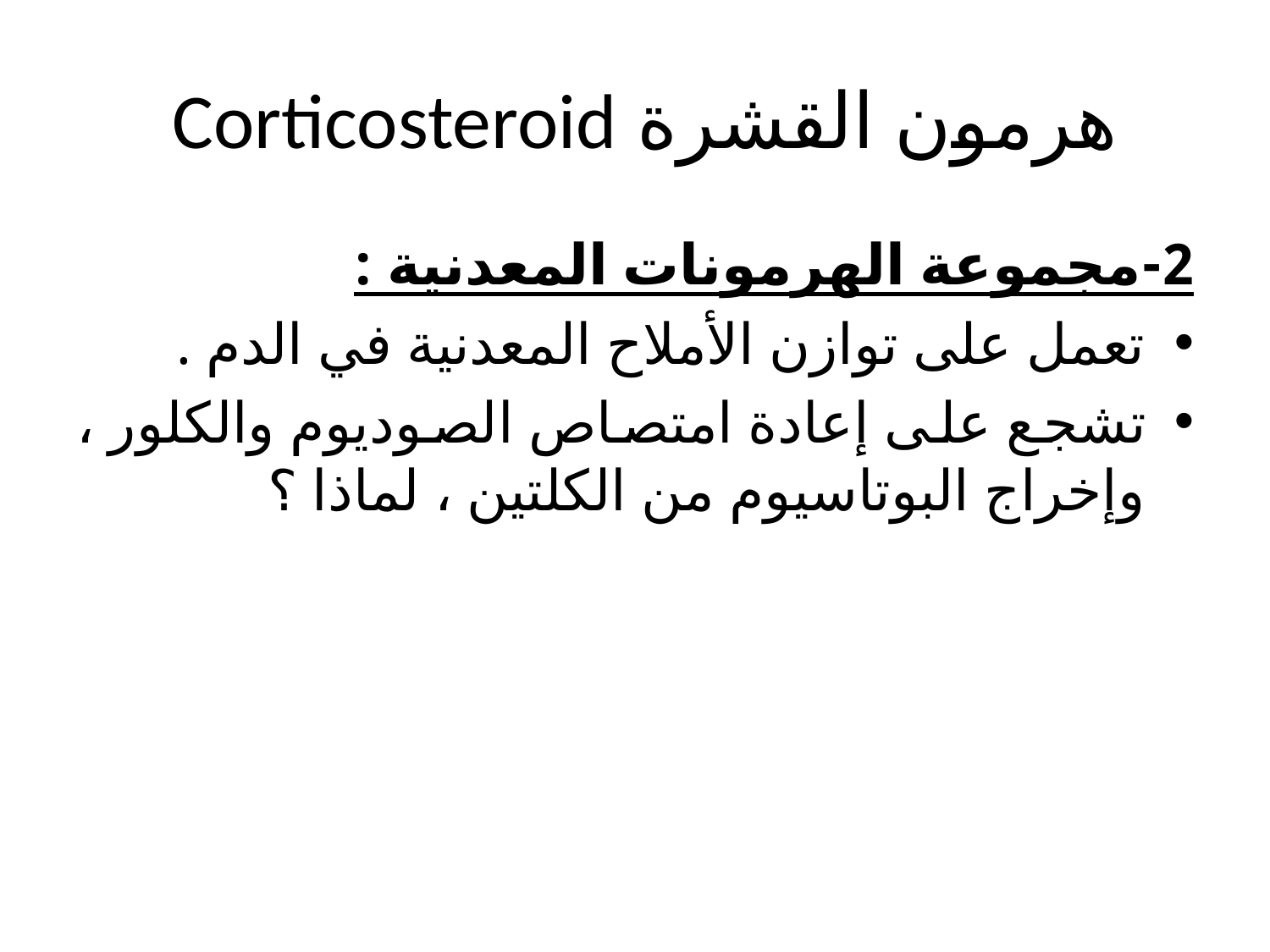

# هرمون القشرة Corticosteroid
2-مجموعة الهرمونات المعدنية :
تعمل على توازن الأملاح المعدنية في الدم .
تشجع على إعادة امتصاص الصوديوم والكلور ، وإخراج البوتاسيوم من الكلتين ، لماذا ؟